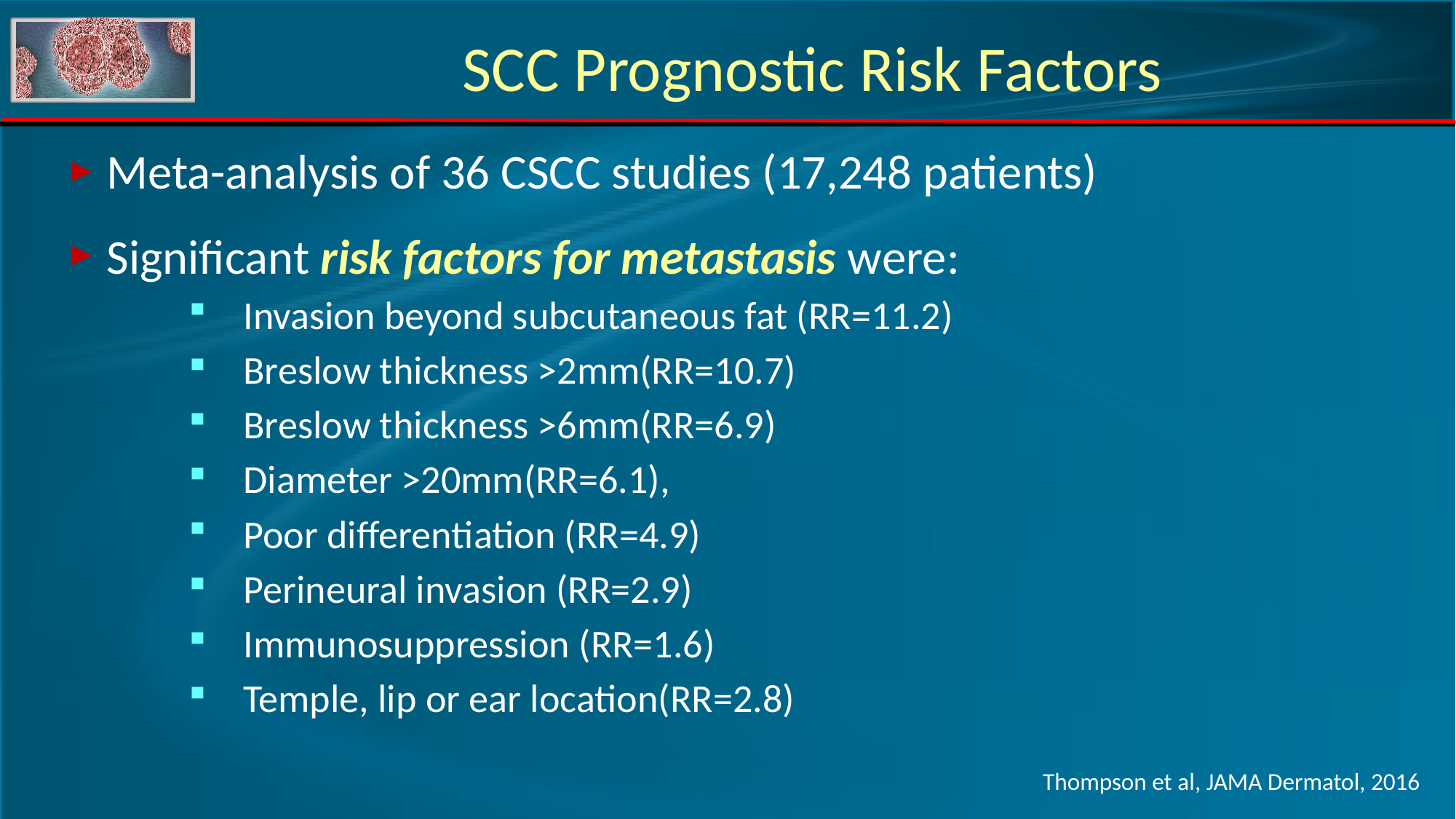

SCC Prognostic Risk Factors
Meta-analysis of 36 CSCC studies (17,248 patients)
Significant risk factors for metastasis were:
Invasion beyond subcutaneous fat (RR=11.2)
Breslow thickness >2mm(RR=10.7)
Breslow thickness >6mm(RR=6.9)
Diameter >20mm(RR=6.1),
Poor differentiation (RR=4.9)
Perineural invasion (RR=2.9)
Immunosuppression (RR=1.6)
Temple, lip or ear location(RR=2.8)
Thompson et al, JAMA Dermatol, 2016